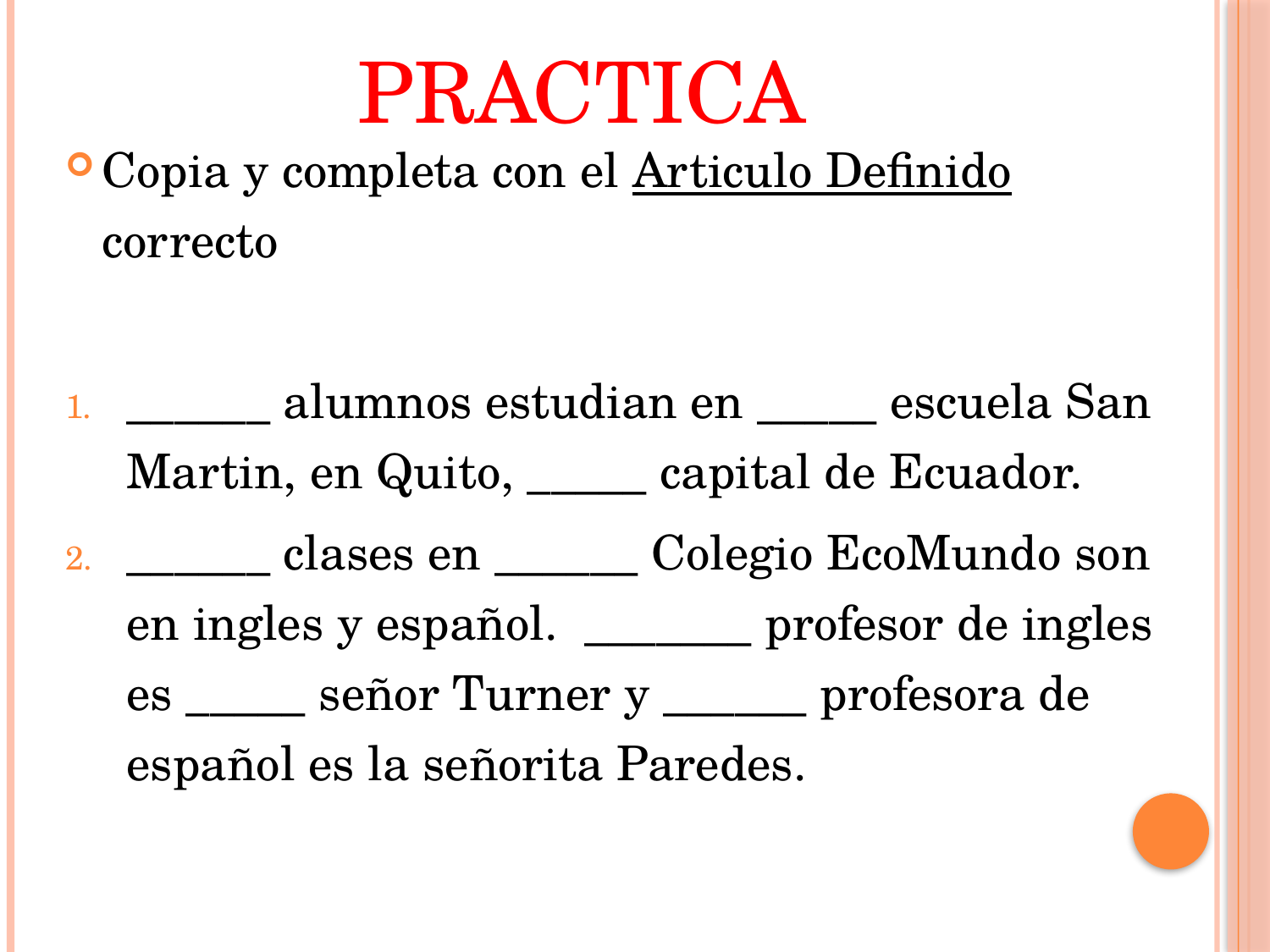

Practica
Copia y completa con el Articulo Definido correcto

______ alumnos estudian en _____ escuela San Martin, en Quito, _____ capital de Ecuador.
______ clases en ______ Colegio EcoMundo son en ingles y español.  _______ profesor de ingles es _____ señor Turner y ______ profesora de español es la señorita Paredes.